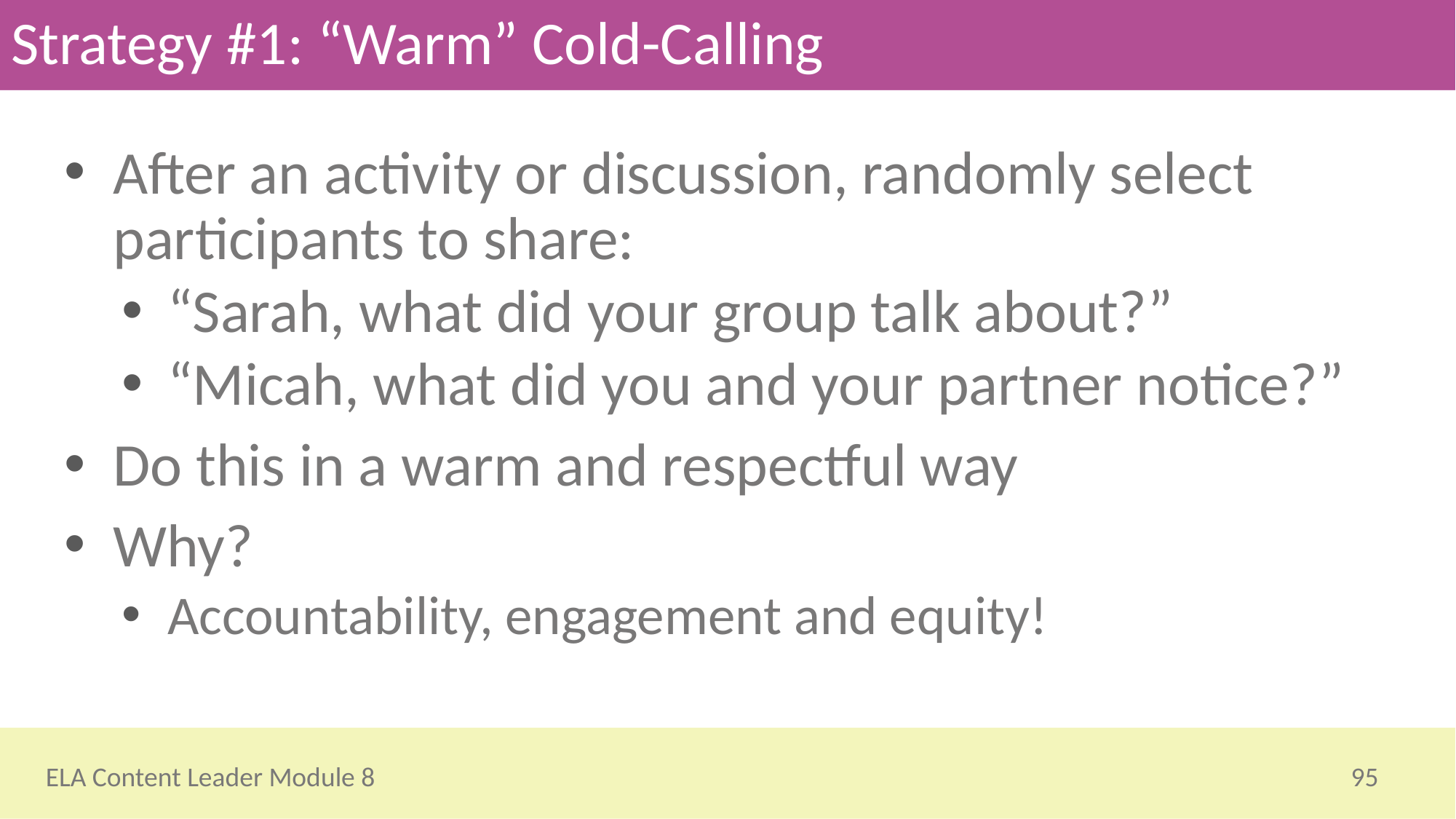

# Strategy #1: “Warm” Cold-Calling
After an activity or discussion, randomly select participants to share:
“Sarah, what did your group talk about?”
“Micah, what did you and your partner notice?”
Do this in a warm and respectful way
Why?
Accountability, engagement and equity!
95